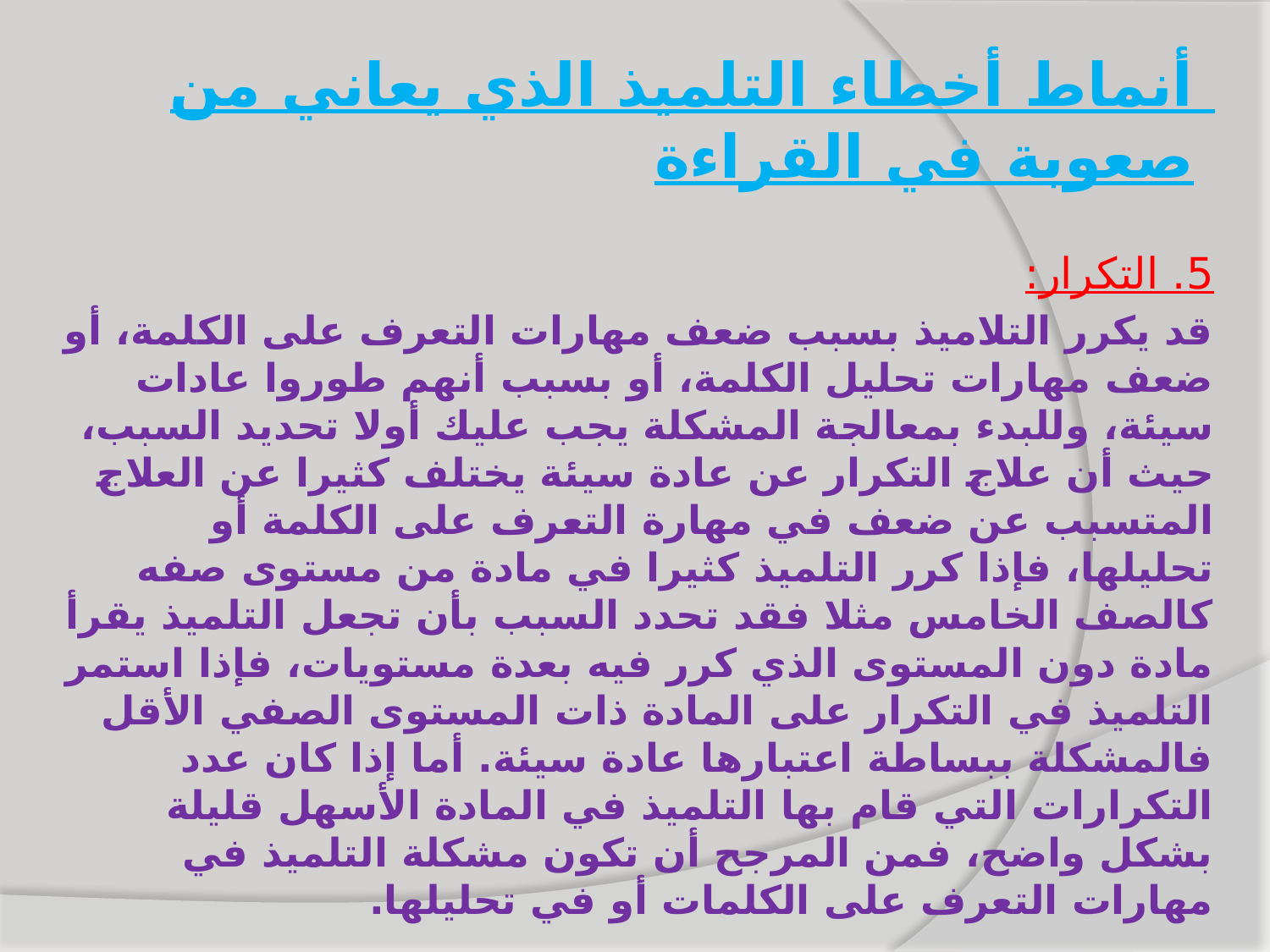

# أنماط أخطاء التلميذ الذي يعاني من صعوبة في القراءة
5. التكرار:
قد يكرر التلاميذ بسبب ضعف مهارات التعرف على الكلمة، أو ضعف مهارات تحليل الكلمة، أو بسبب أنهم طوروا عادات سيئة، وللبدء بمعالجة المشكلة يجب عليك أولا تحديد السبب، حيث أن علاج التكرار عن عادة سيئة يختلف كثيرا عن العلاج المتسبب عن ضعف في مهارة التعرف على الكلمة أو تحليلها، فإذا كرر التلميذ كثيرا في مادة من مستوى صفه كالصف الخامس مثلا فقد تحدد السبب بأن تجعل التلميذ يقرأ مادة دون المستوى الذي كرر فيه بعدة مستويات، فإذا استمر التلميذ في التكرار على المادة ذات المستوى الصفي الأقل فالمشكلة ببساطة اعتبارها عادة سيئة. أما إذا كان عدد التكرارات التي قام بها التلميذ في المادة الأسهل قليلة بشكل واضح، فمن المرجح أن تكون مشكلة التلميذ في مهارات التعرف على الكلمات أو في تحليلها.